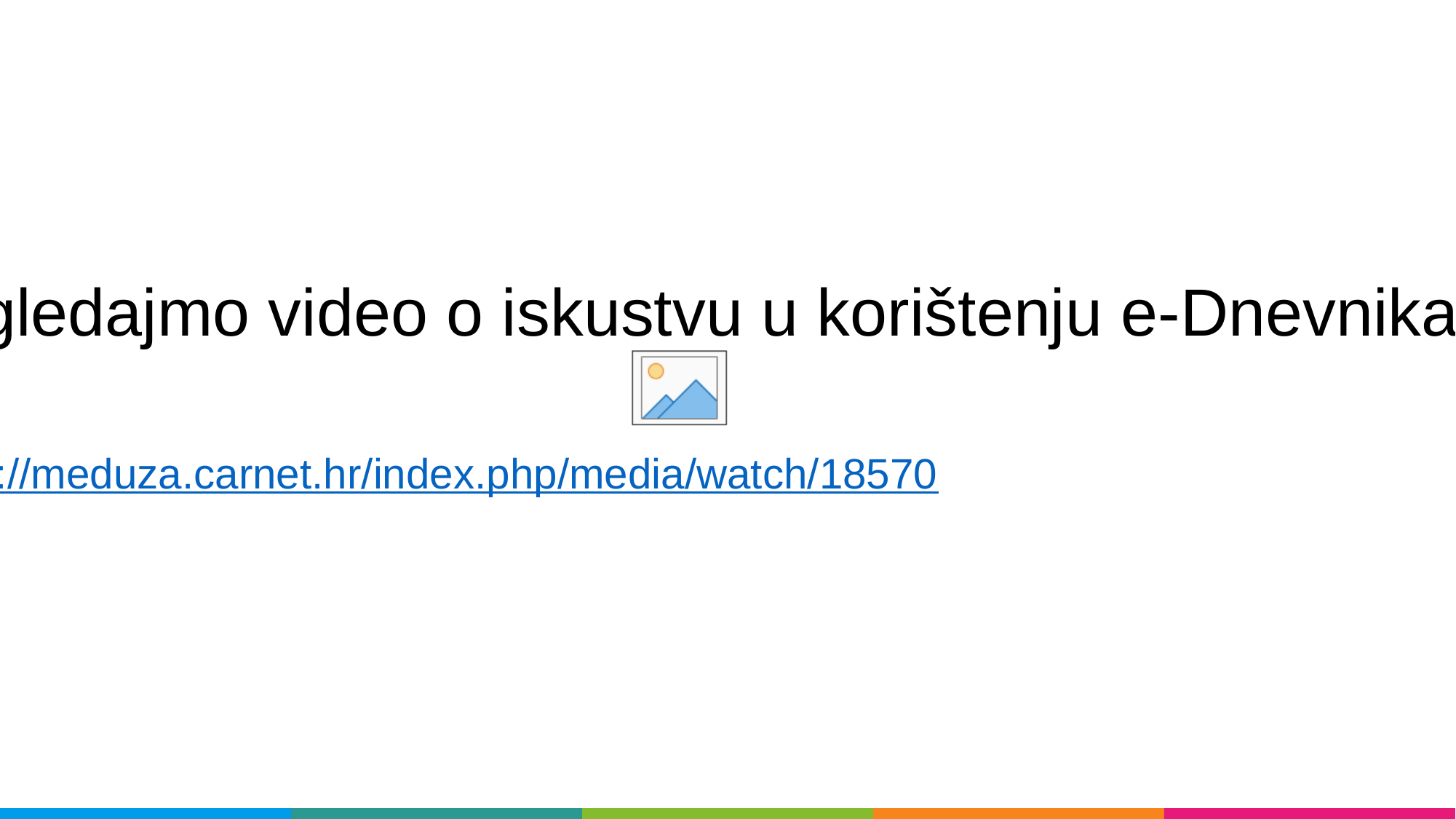

Pogledajmo video o iskustvu u korištenju e-Dnevnika

https://meduza.carnet.hr/index.php/media/watch/18570